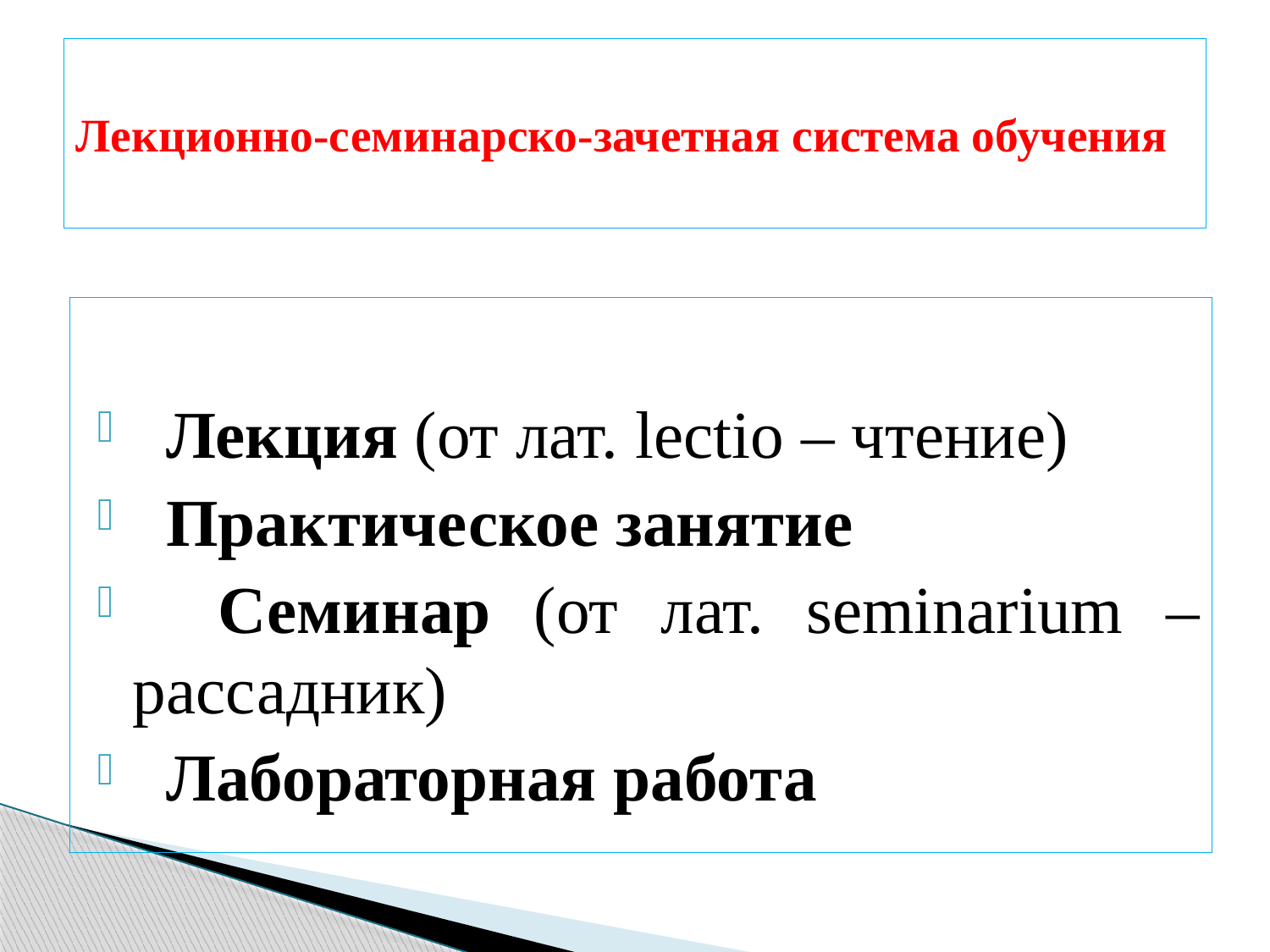

# Лекционно-семинарско-зачетная система обучения

  Лекция (от лат. lectio – чтение)
  Практическое занятие
  Семинар (от лат. seminarium – рассадник)
  Лабораторная работа